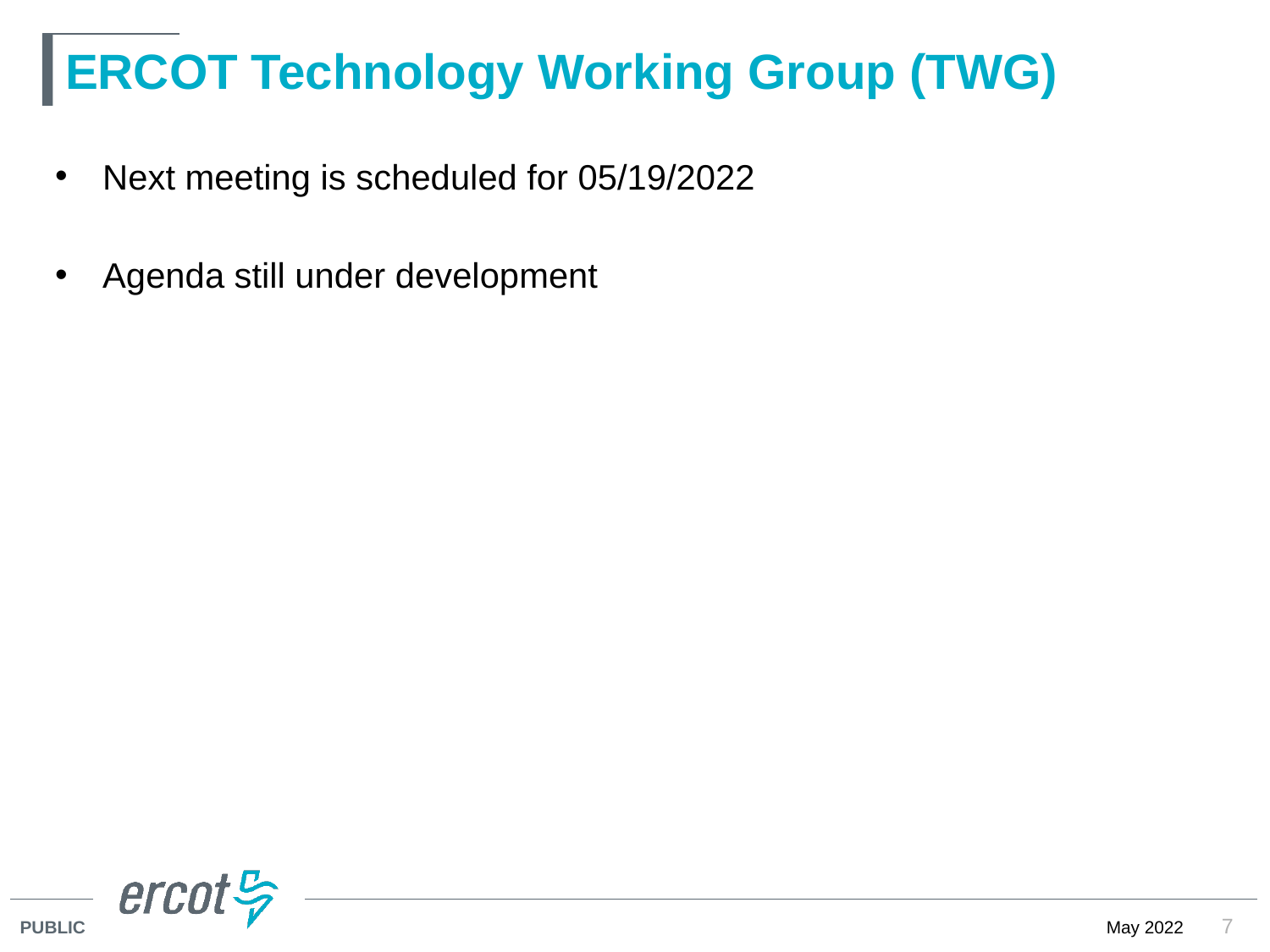

# ERCOT Technology Working Group (TWG)
Next meeting is scheduled for 05/19/2022

Agenda still under development
7